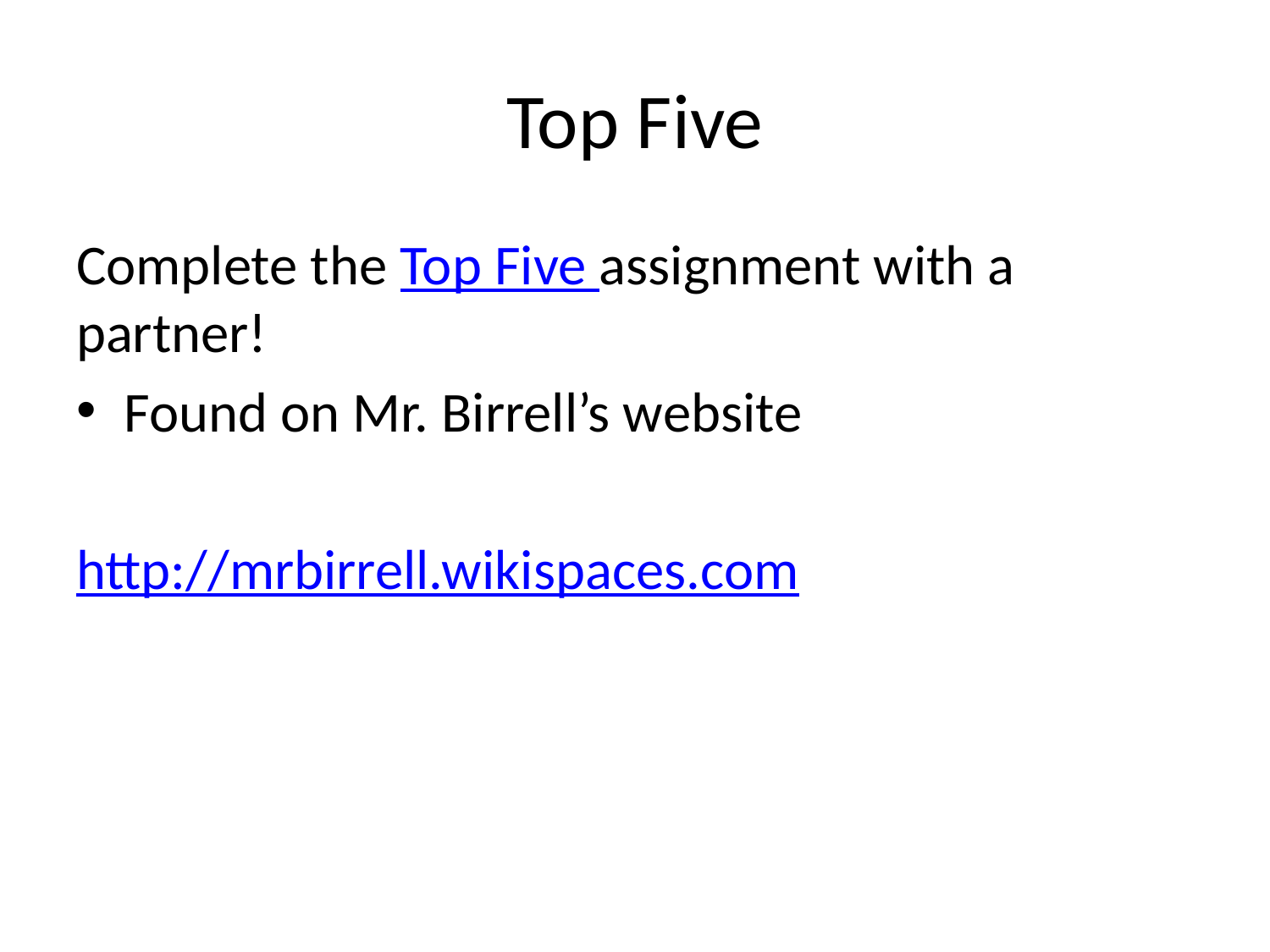

# Top Five
Complete the Top Five assignment with a partner!
Found on Mr. Birrell’s website

http://mrbirrell.wikispaces.com